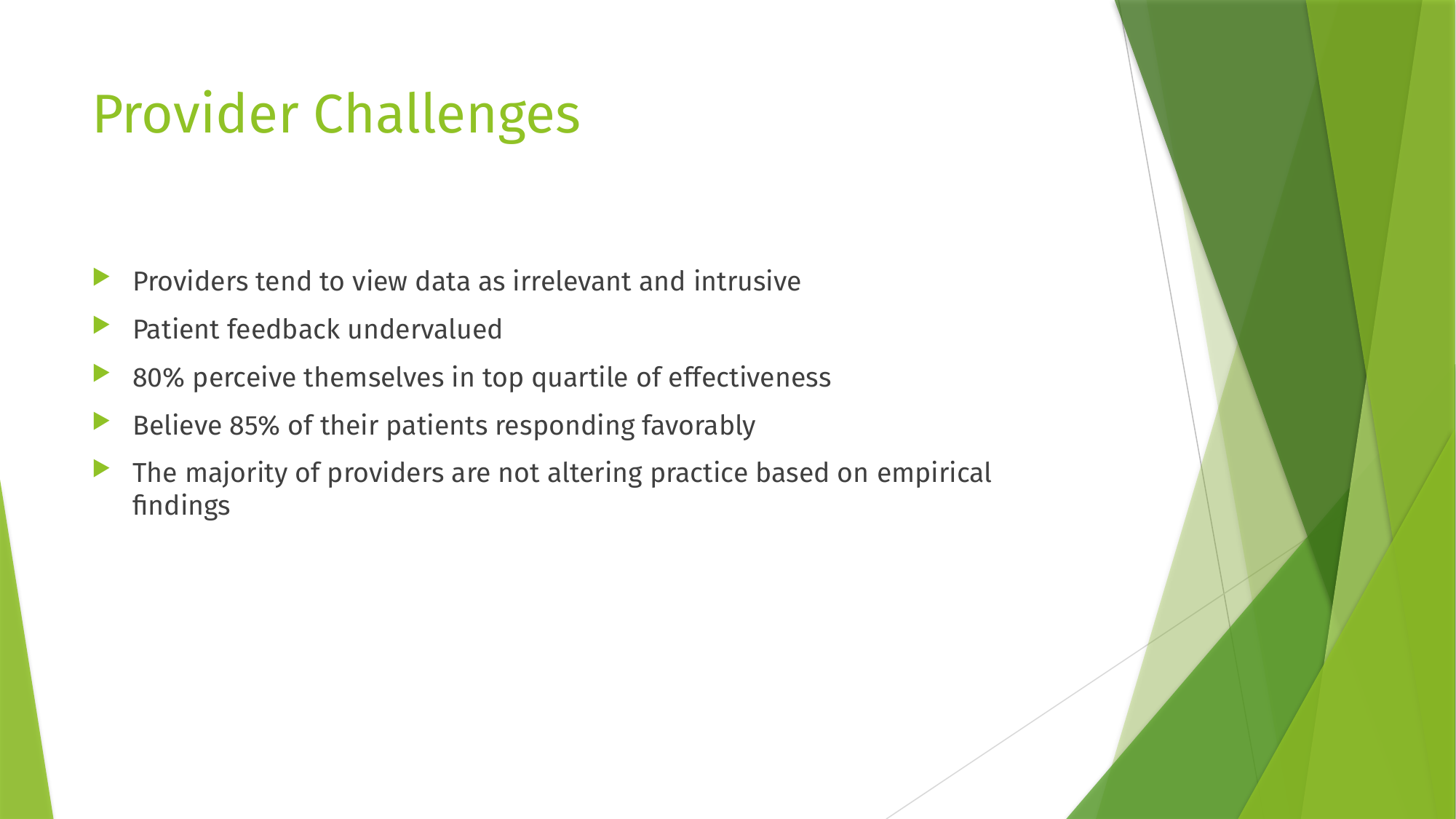

# Provider Challenges
Providers tend to view data as irrelevant and intrusive
Patient feedback undervalued
80% perceive themselves in top quartile of effectiveness
Believe 85% of their patients responding favorably
The majority of providers are not altering practice based on empirical findings